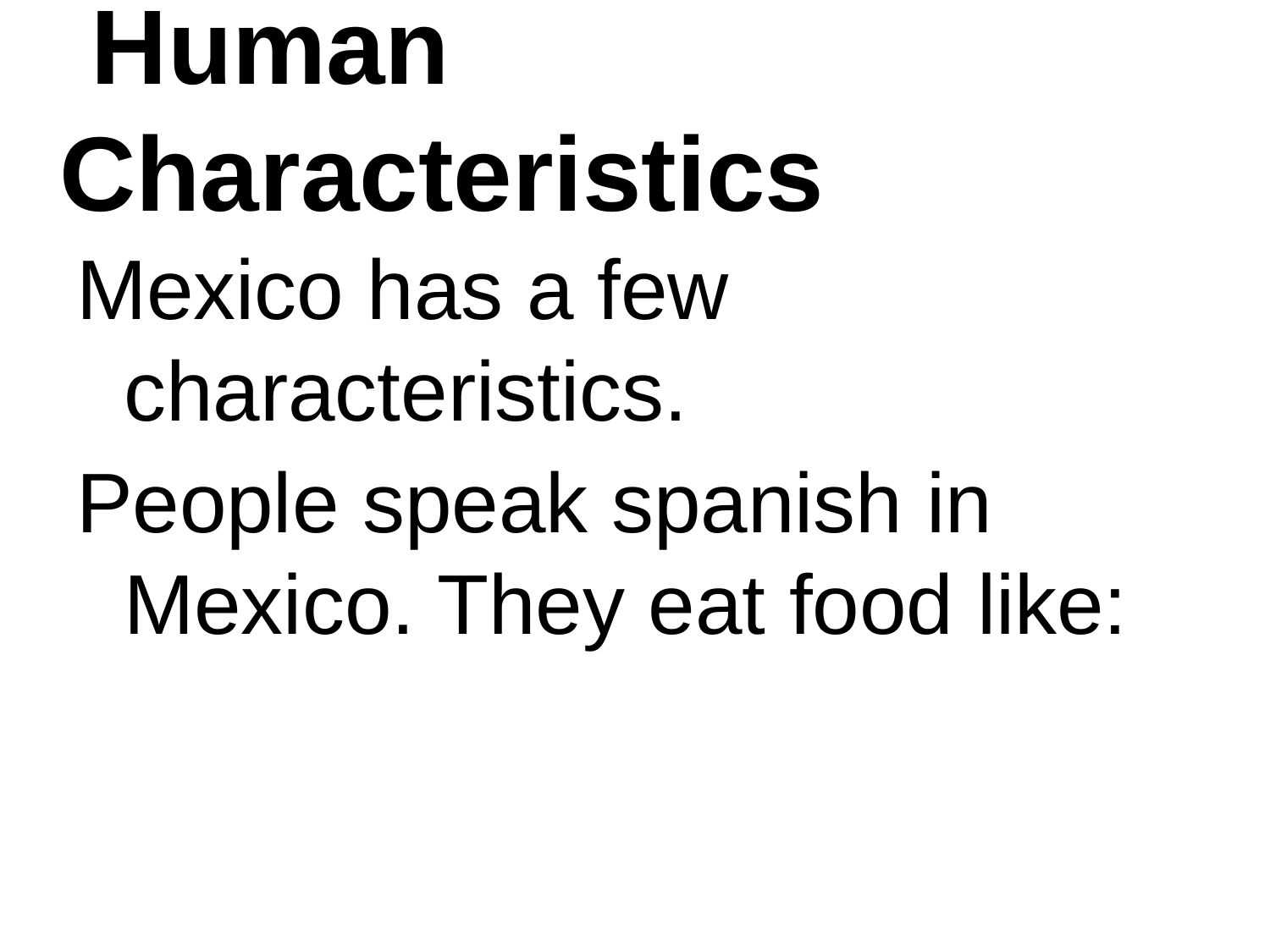

# Human Characteristics
Mexico has a few  characteristics.
People speak spanish in Mexico. They eat food like: